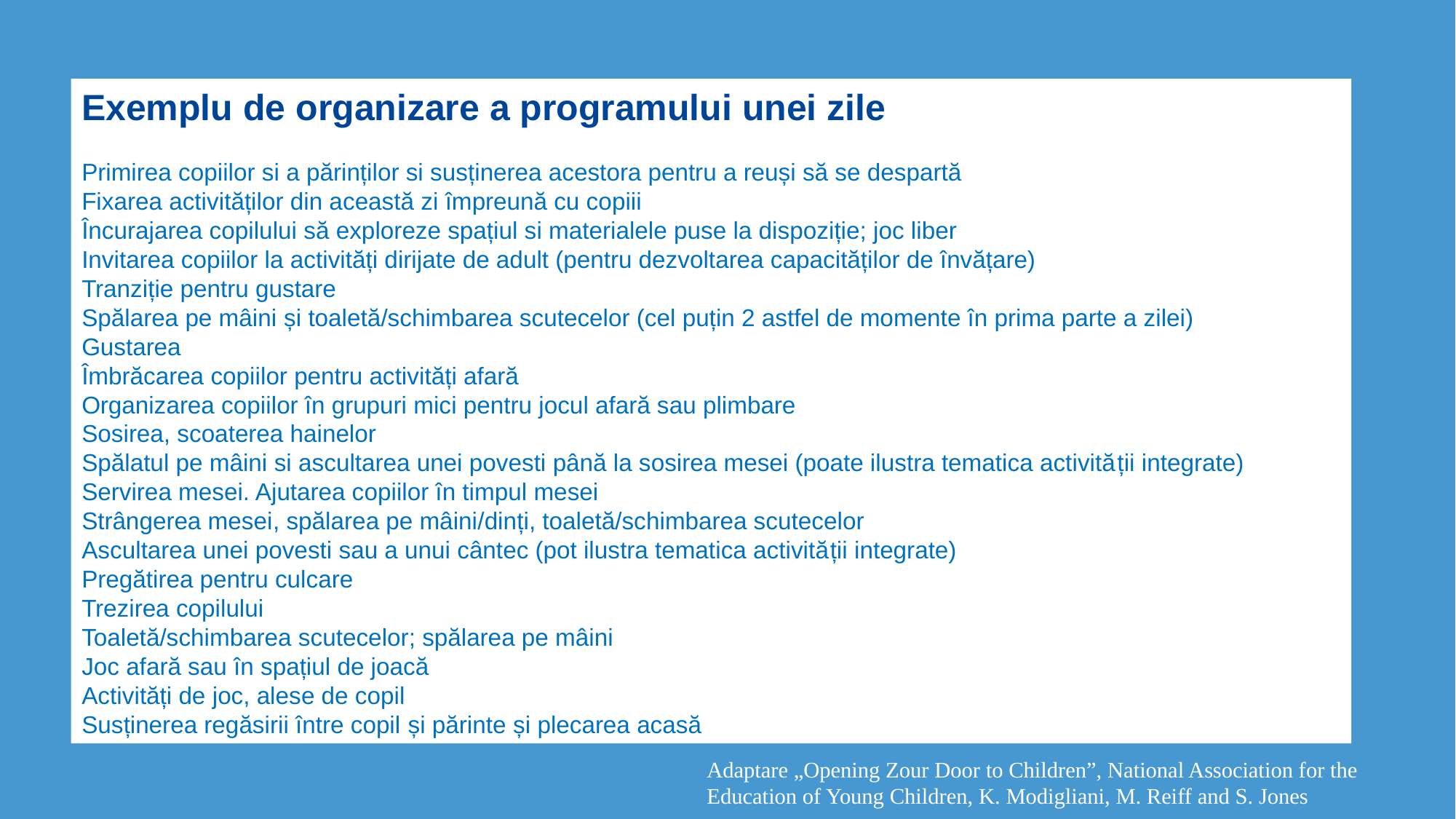

Exemplu de organizare a programului unei zile

Primirea copiilor si a părinților si susținerea acestora pentru a reuși să se despartă
Fixarea activităților din această zi împreună cu copiii
Încurajarea copilului să exploreze spațiul si materialele puse la dispoziție; joc liber
Invitarea copiilor la activități dirijate de adult (pentru dezvoltarea capacităților de învățare)
Tranziție pentru gustare
Spălarea pe mâini și toaletă/schimbarea scutecelor (cel puțin 2 astfel de momente în prima parte a zilei)
Gustarea
Îmbrăcarea copiilor pentru activități afară
Organizarea copiilor în grupuri mici pentru jocul afară sau plimbare
Sosirea, scoaterea hainelor
Spălatul pe mâini si ascultarea unei povesti până la sosirea mesei (poate ilustra tematica activității integrate)
Servirea mesei. Ajutarea copiilor în timpul mesei
Strângerea mesei, spălarea pe mâini/dinți, toaletă/schimbarea scutecelor
Ascultarea unei povesti sau a unui cântec (pot ilustra tematica activității integrate)
Pregătirea pentru culcare
Trezirea copilului
Toaletă/schimbarea scutecelor; spălarea pe mâini
Joc afară sau în spațiul de joacă
Activități de joc, alese de copil
Susținerea regăsirii între copil și părinte și plecarea acasă
Adaptare „Opening Zour Door to Children”, National Association for the Education of Young Children, K. Modigliani, M. Reiff and S. Jones